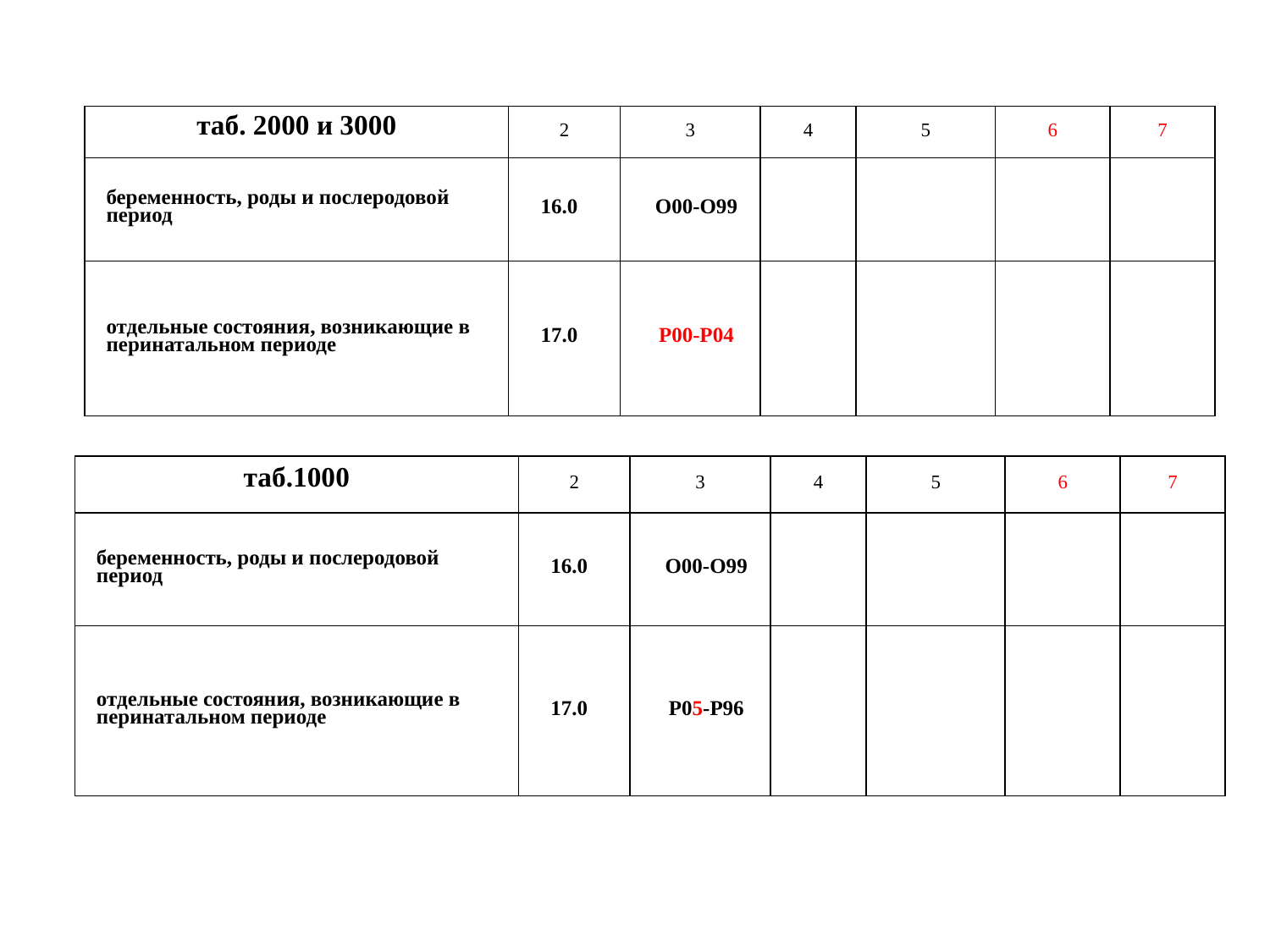

| таб. 2000 и 3000 | 2 | 3 | 4 | 5 | 6 | 7 |
| --- | --- | --- | --- | --- | --- | --- |
| беременность, роды и послеродовой период | 16.0 | O00-O99 |  |  |  |  |
| отдельные состояния, возникающие в перинатальном периоде | 17.0 | P00-P04 |  |  |  |  |
| таб.1000 | 2 | 3 | 4 | 5 | 6 | 7 |
| --- | --- | --- | --- | --- | --- | --- |
| беременность, роды и послеродовой период | 16.0 | O00-O99 |  |  |  |  |
| отдельные состояния, возникающие в перинатальном периоде | 17.0 | P05-P96 |  |  |  |  |